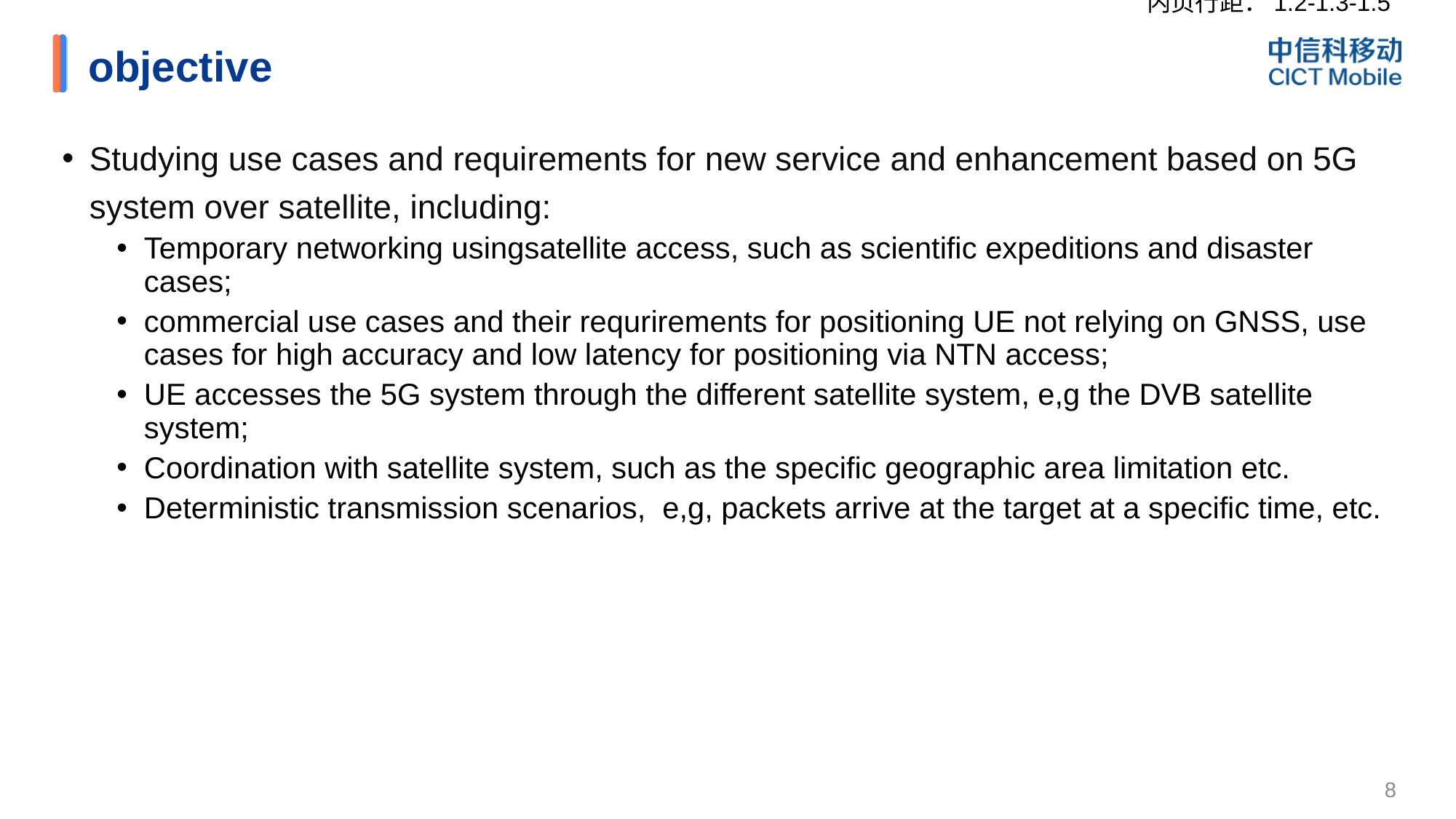

# objective
Studying use cases and requirements for new service and enhancement based on 5G system over satellite, including:
Temporary networking usingsatellite access, such as scientific expeditions and disaster cases;
commercial use cases and their requrirements for positioning UE not relying on GNSS, use cases for high accuracy and low latency for positioning via NTN access;
UE accesses the 5G system through the different satellite system, e,g the DVB satellite system;
Coordination with satellite system, such as the specific geographic area limitation etc.
Deterministic transmission scenarios,  e,g, packets arrive at the target at a specific time, etc.

8